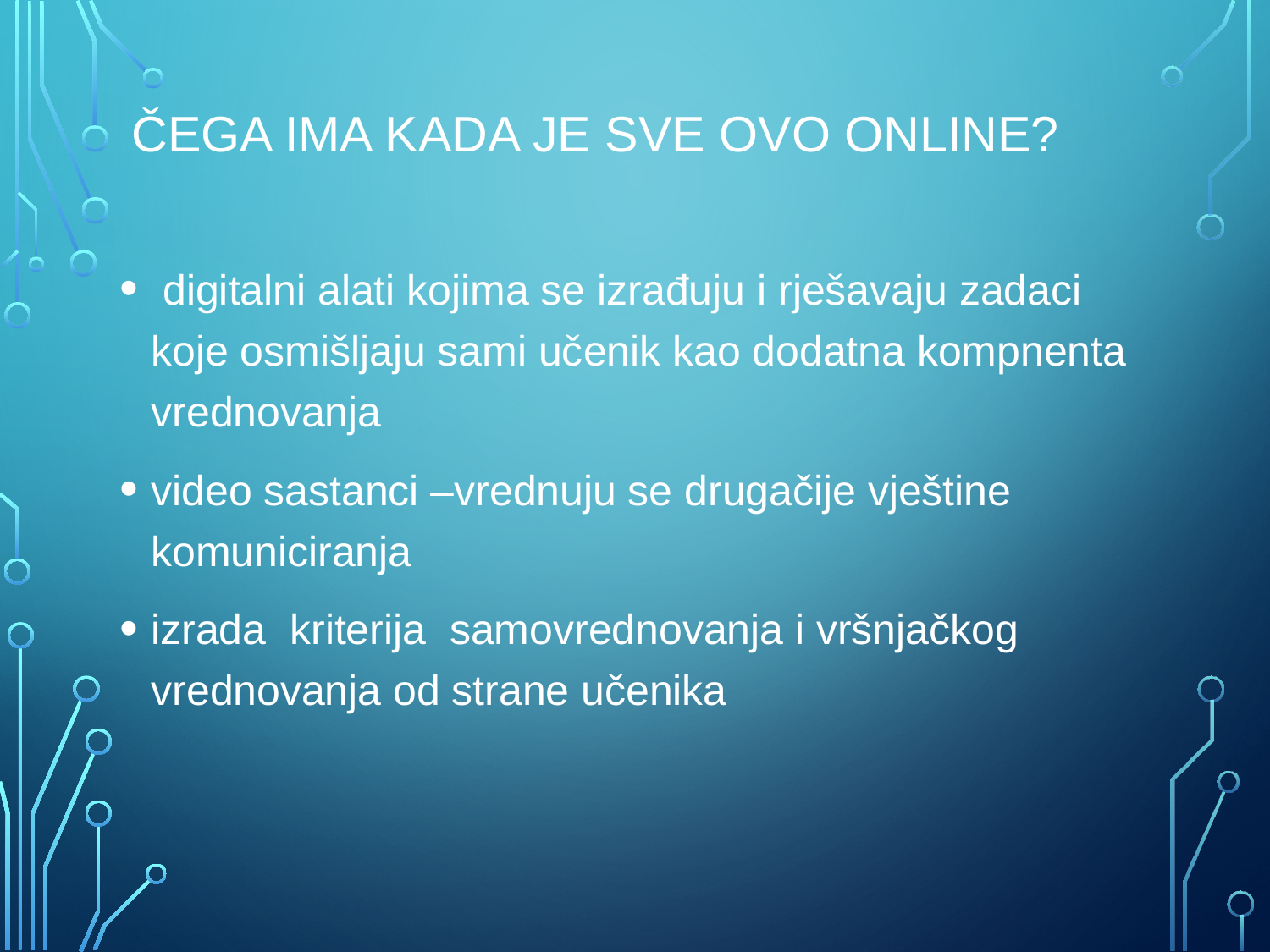

# Čega ima kada je sve ovo online?
 digitalni alati kojima se izrađuju i rješavaju zadaci koje osmišljaju sami učenik kao dodatna kompnenta vrednovanja
video sastanci –vrednuju se drugačije vještine komuniciranja
izrada  kriterija  samovrednovanja i vršnjačkog vrednovanja od strane učenika